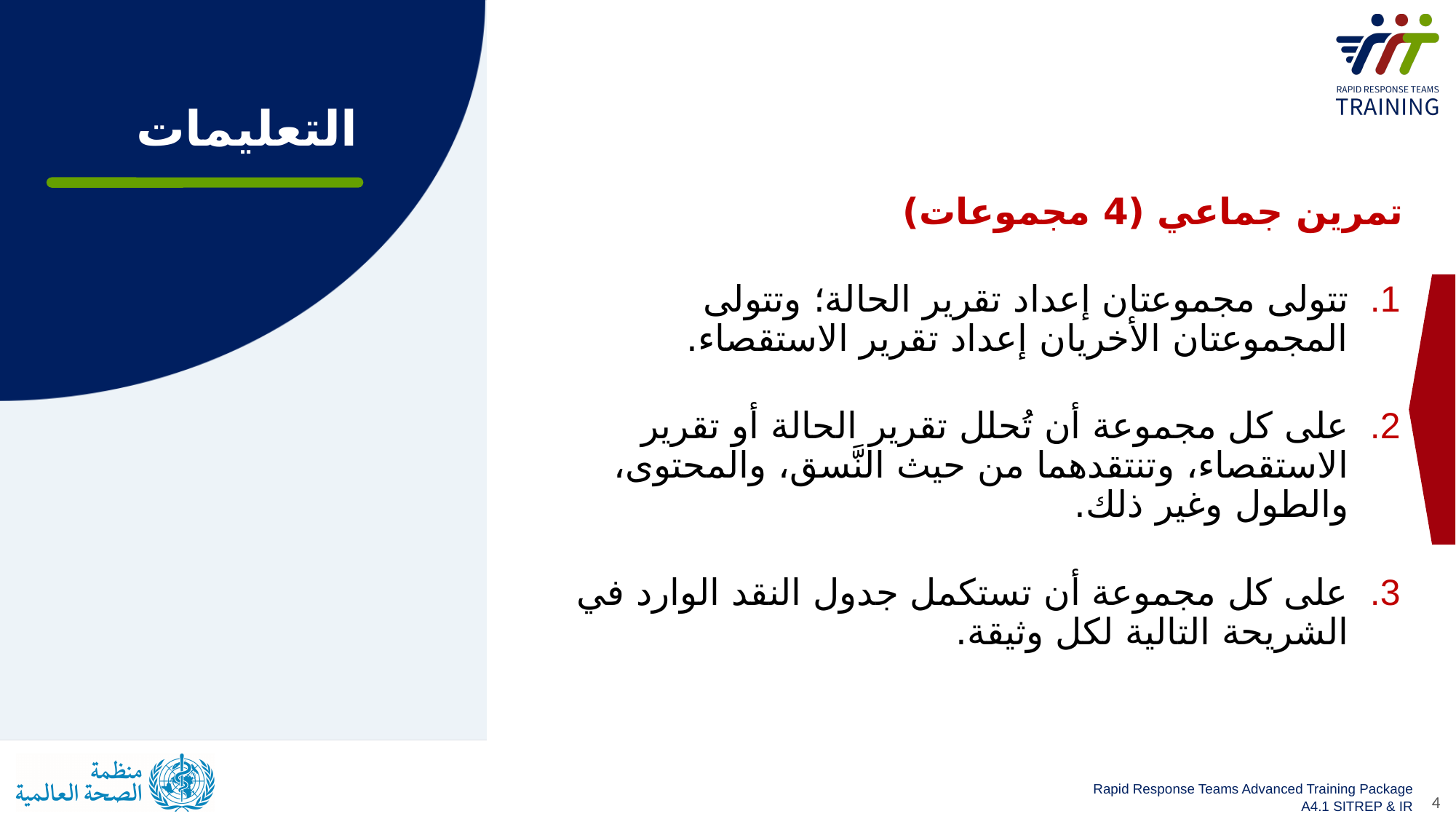

التعليمات
تمرين جماعي (4 مجموعات)

تتولى مجموعتان إعداد تقرير الحالة؛ وتتولى المجموعتان الأخريان إعداد تقرير الاستقصاء.

على كل مجموعة أن تُحلل تقرير الحالة أو تقرير الاستقصاء، وتنتقدهما من حيث النَّسق، والمحتوى، والطول وغير ذلك.

على كل مجموعة أن تستكمل جدول النقد الوارد في الشريحة التالية لكل وثيقة.
4